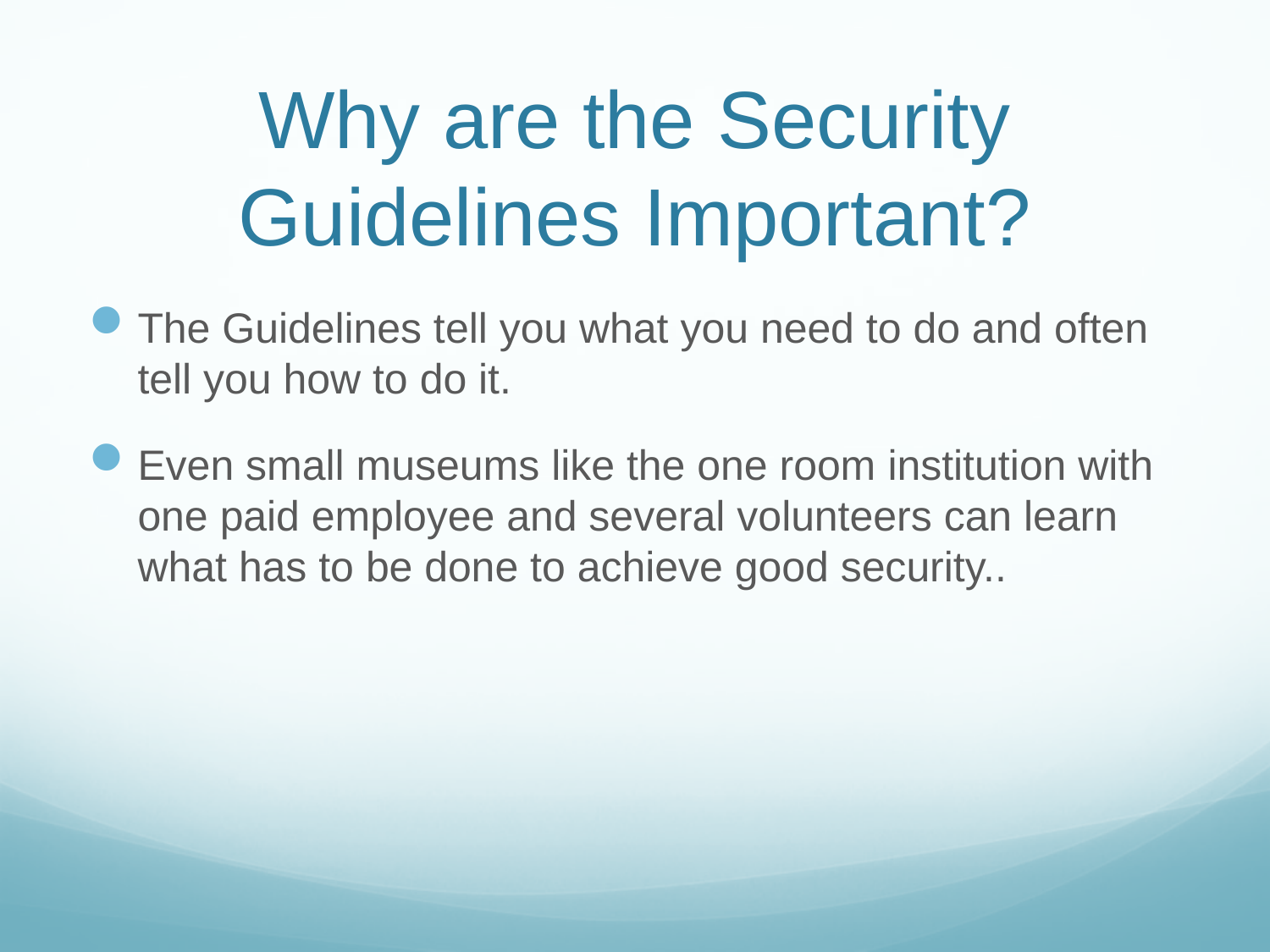

# Why are the Security Guidelines Important?
The Guidelines tell you what you need to do and often tell you how to do it.
Even small museums like the one room institution with one paid employee and several volunteers can learn what has to be done to achieve good security..